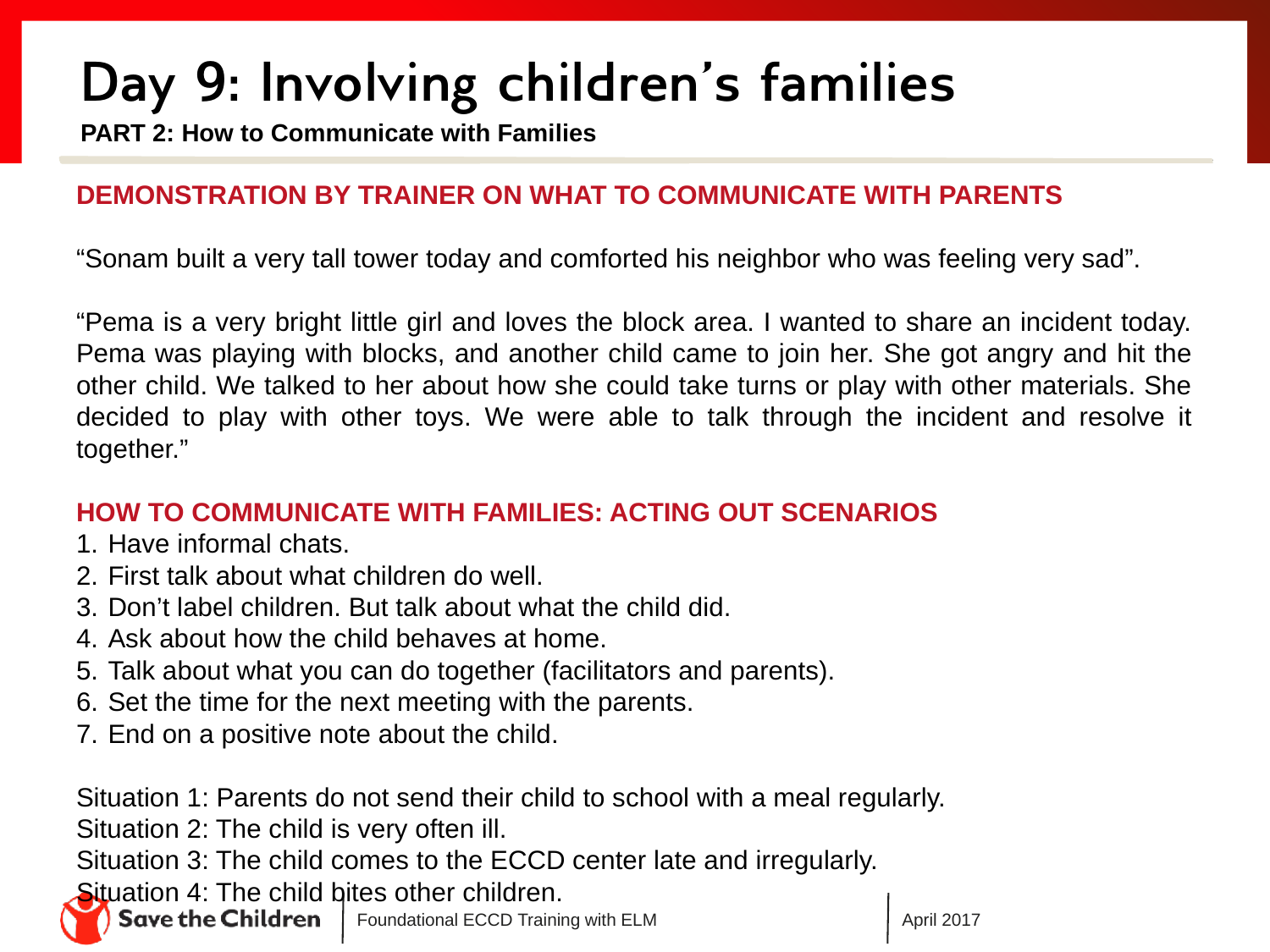

# Day 9: Involving children’s families
PART 2: How to Communicate with Families
DEMONSTRATION BY TRAINER ON WHAT TO COMMUNICATE WITH PARENTS

“Sonam built a very tall tower today and comforted his neighbor who was feeling very sad”.

“Pema is a very bright little girl and loves the block area. I wanted to share an incident today. Pema was playing with blocks, and another child came to join her. She got angry and hit the other child. We talked to her about how she could take turns or play with other materials. She decided to play with other toys. We were able to talk through the incident and resolve it together.”

HOW TO COMMUNICATE WITH FAMILIES: ACTING OUT SCENARIOS
Have informal chats.
First talk about what children do well.
Don’t label children. But talk about what the child did.
Ask about how the child behaves at home.
Talk about what you can do together (facilitators and parents).
Set the time for the next meeting with the parents.
End on a positive note about the child.

Situation 1: Parents do not send their child to school with a meal regularly.
Situation 2: The child is very often ill.
Situation 3: The child comes to the ECCD center late and irregularly.
Situation 4: The child bites other children.
Foundational ECCD Training with ELM
April 2017